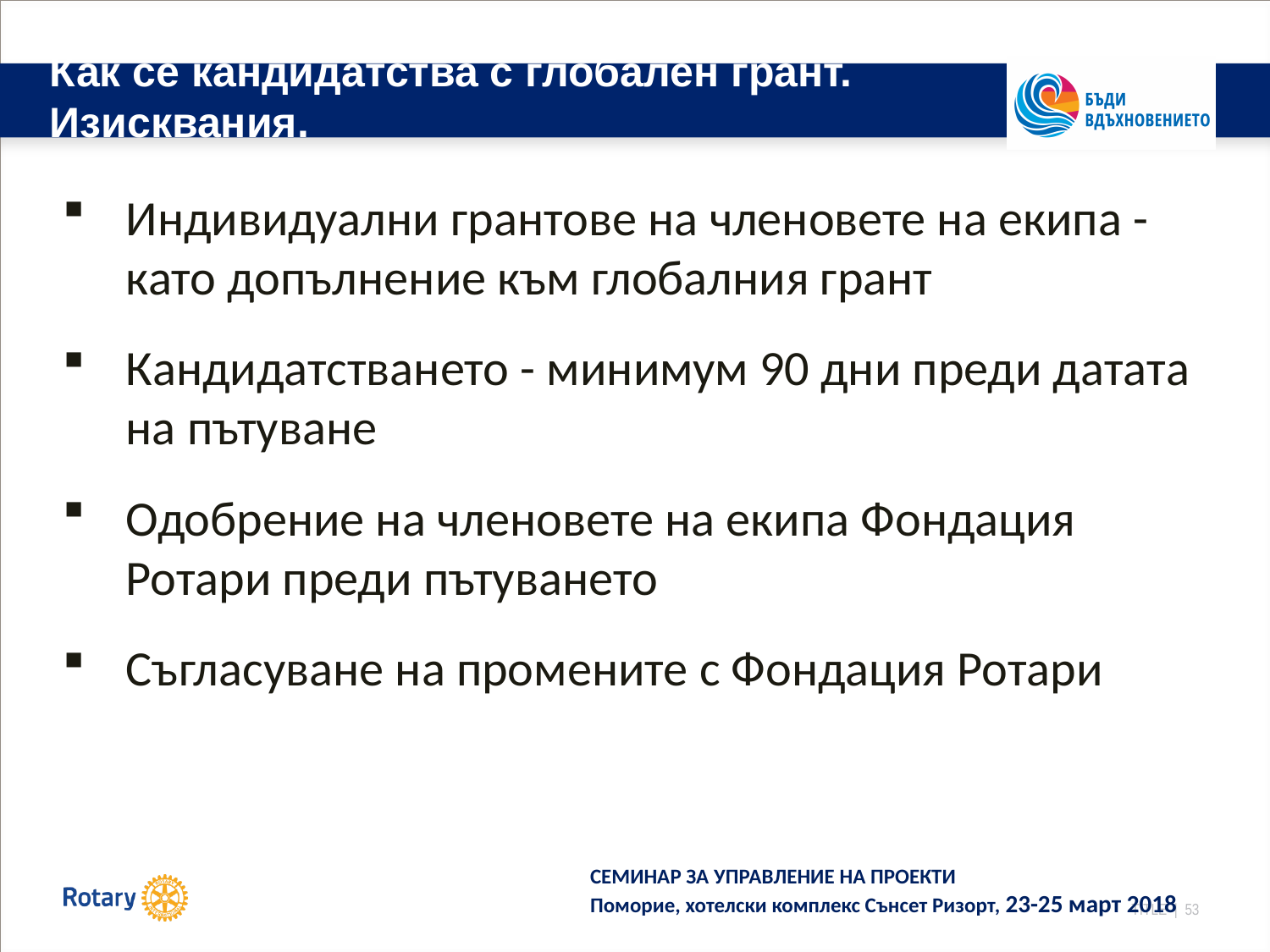

# Как се кандидатства с глобален грант. Изисквания.
Индивидуални грантове на членовете на екипа - като допълнение към глобалния грант
Кандидатстването - минимум 90 дни преди датата на пътуване
Одобрение на членовете на екипа Фондация Ротари преди пътуването
Съгласуване на промените с Фондация Ротари